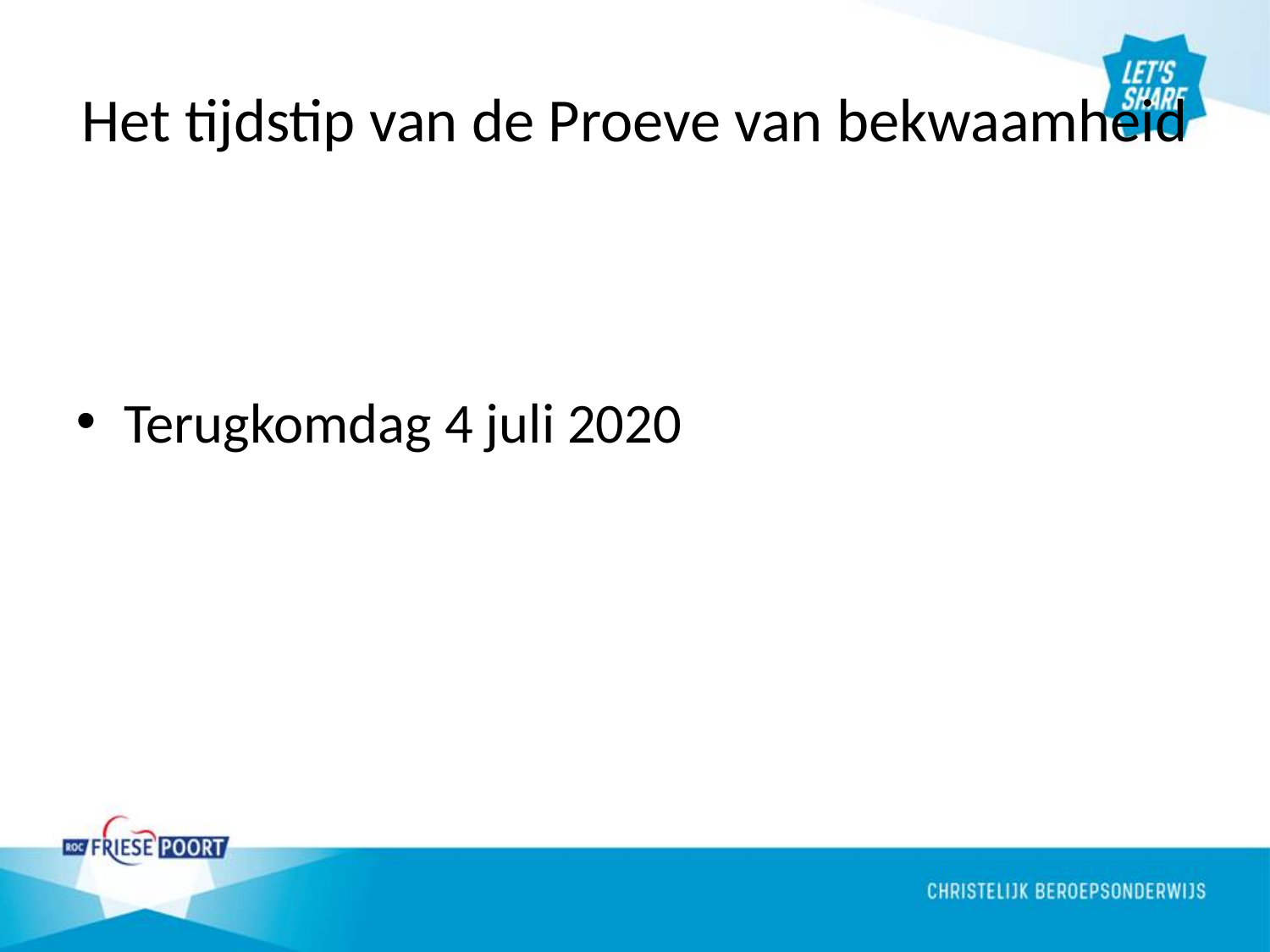

# Het tijdstip van de Proeve van bekwaamheid

Terugkomdag 4 juli 2020